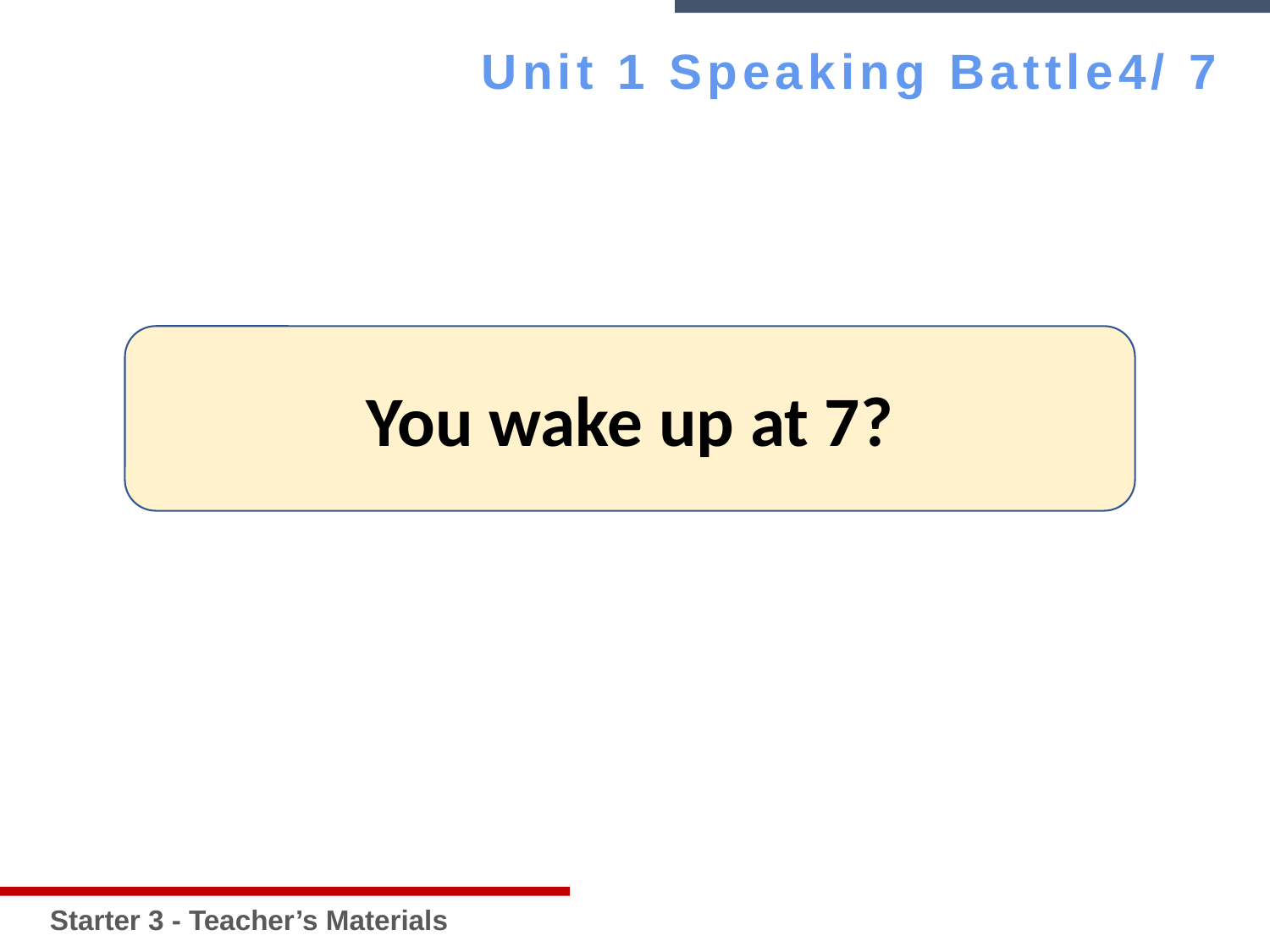

Starter 3 - Teacher’s Materials
Unit 1 Speaking Battle4/ 7
You wake up at 7?